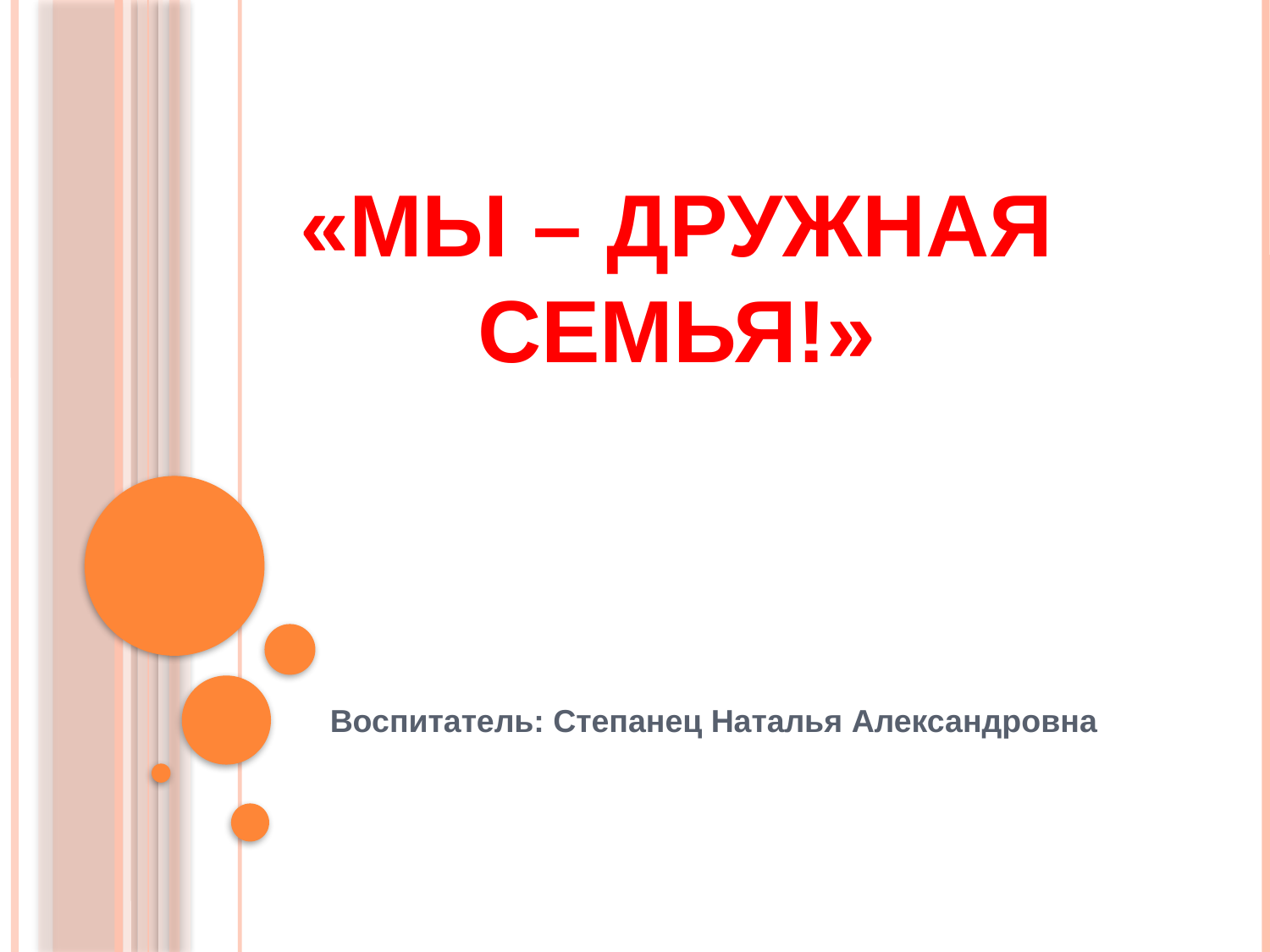

# «Мы – дружная семья!»
Воспитатель: Степанец Наталья Александровна